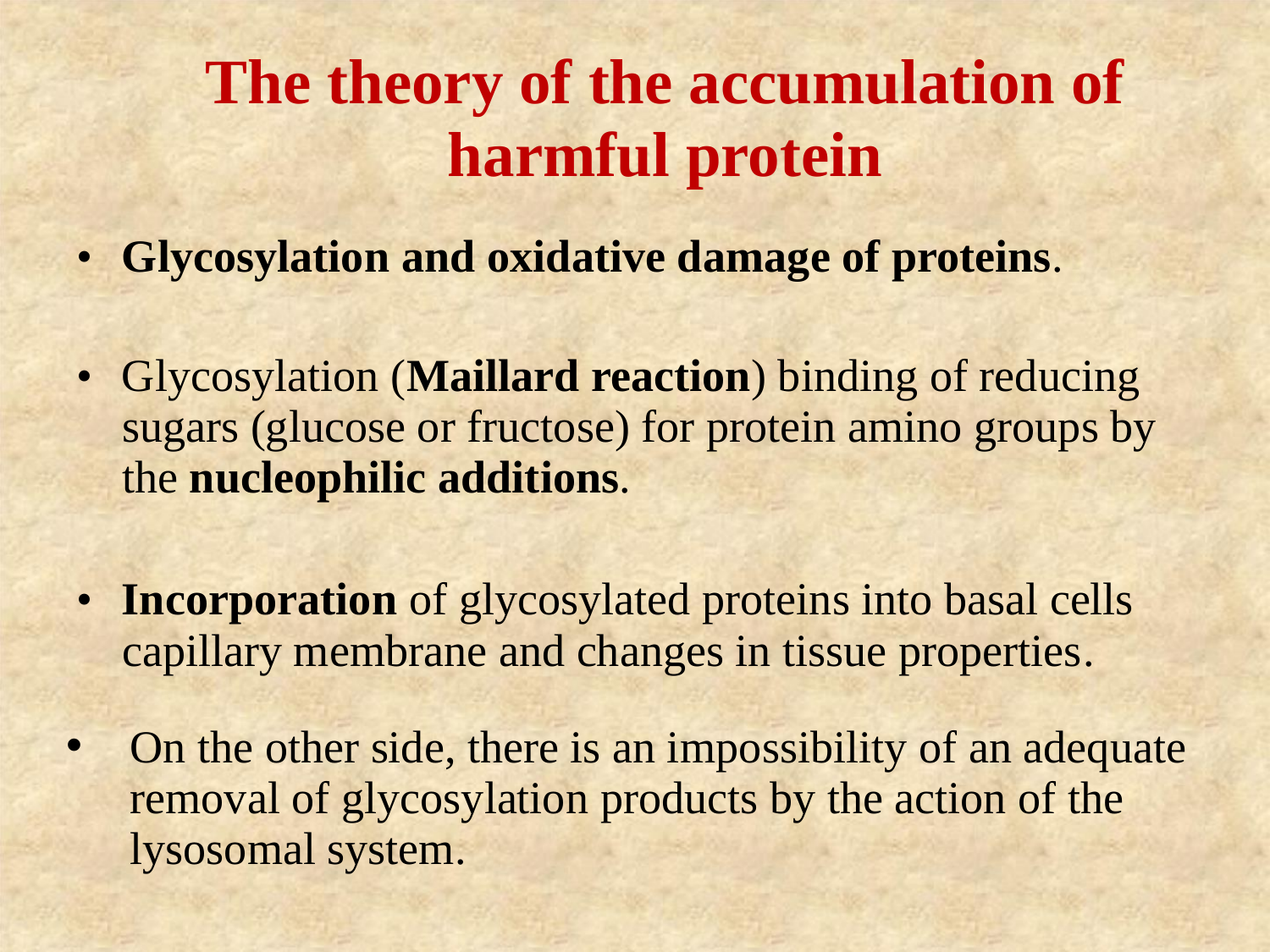

The theory of the accumulation of harmful protein
• Glycosylation and oxidative damage of proteins.

• Glycosylation (Maillard reaction) binding of reducing
    sugars (glucose or fructose) for protein amino groups by
    the nucleophilic additions.
• Incorporation of glycosylated proteins into basal cells
    capillary membrane and changes in tissue properties.

On the other side, there is an impossibility of an adequate removal of glycosylation products by the action of the lysosomal system.